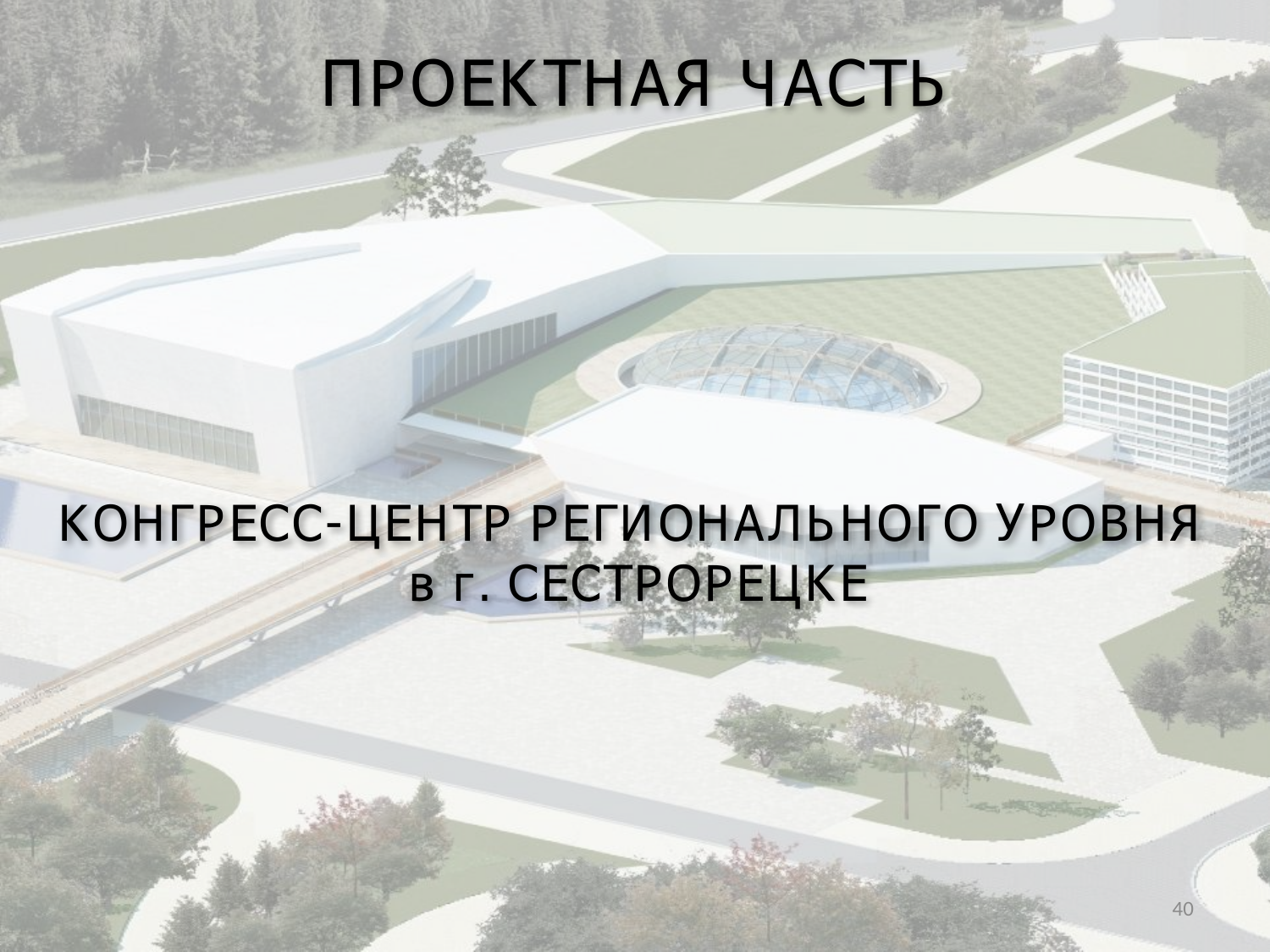

ПРОЕКТНАЯ ЧАСТЬ
КОНГРЕСС-ЦЕНТР РЕГИОНАЛЬНОГО УРОВНЯ
в г. СЕСТРОРЕЦКЕ

40